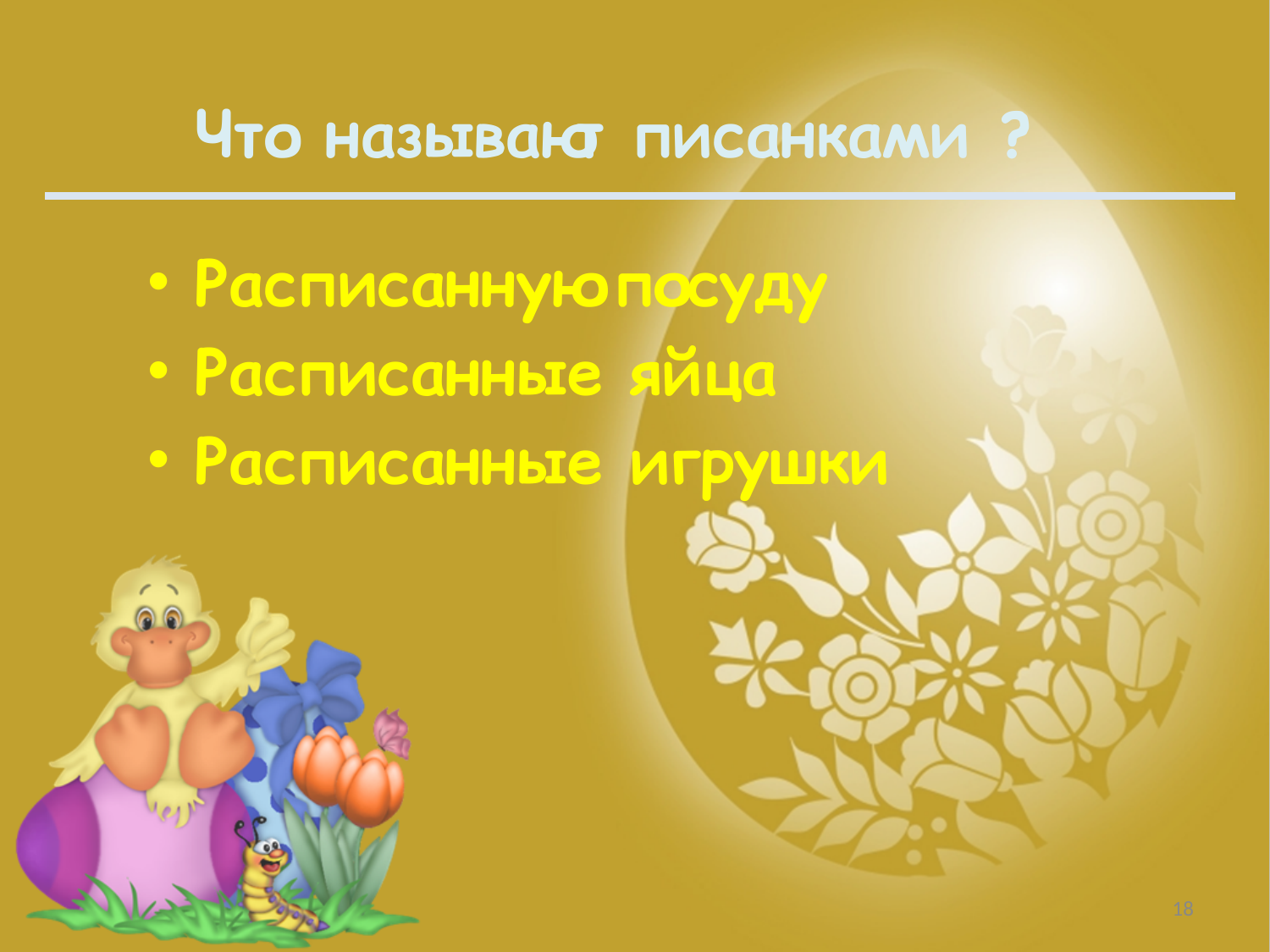

Что называют писанками ?
Расписанную посуду
Расписанные яйца
Расписанные игрушки
18